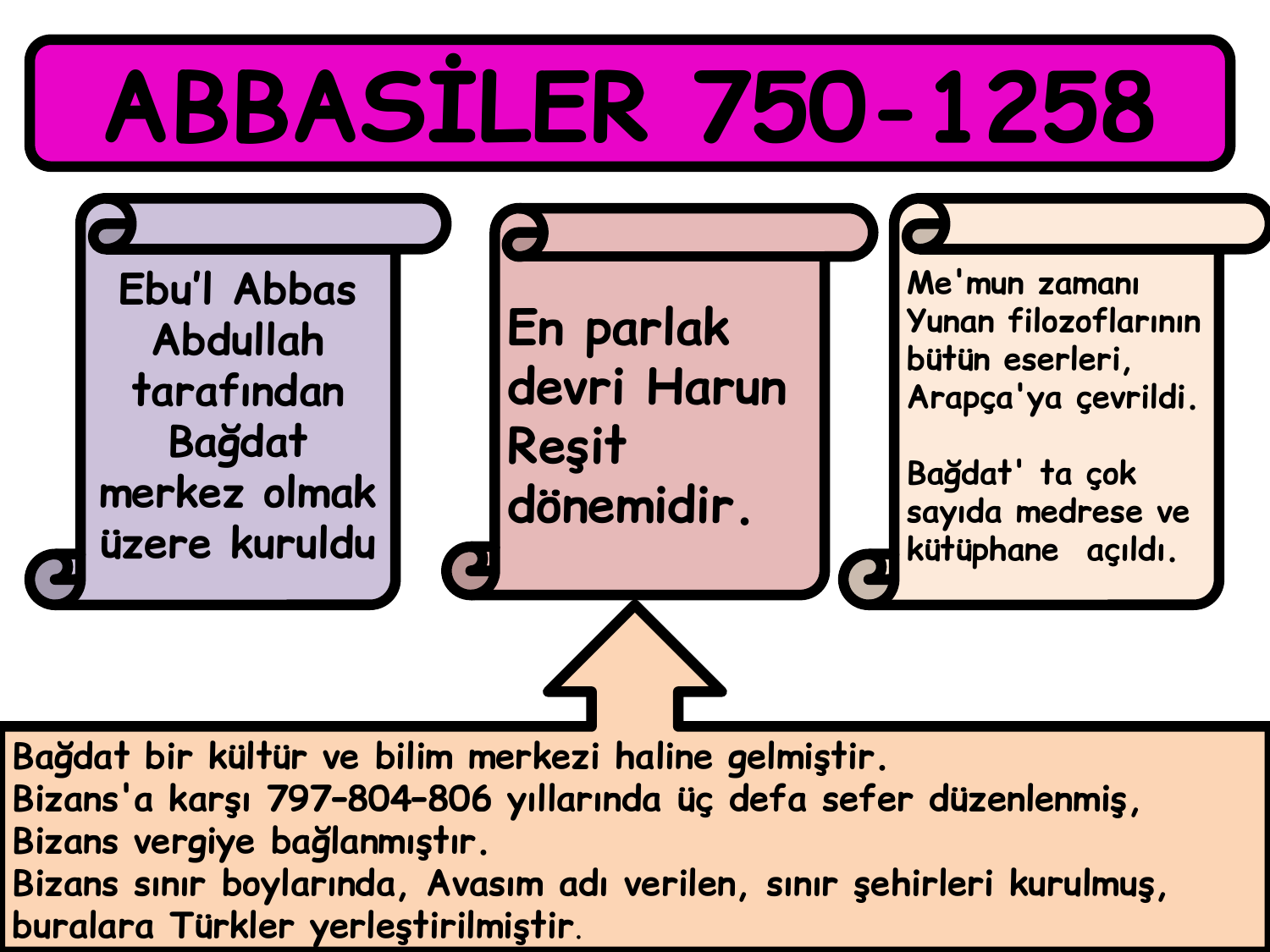

ABBASİLER 750-1258
Ebu’l Abbas Abdullah tarafından Bağdat merkez olmak üzere kuruldu

Me'mun zamanı
Yunan filozoflarının bütün eserleri, Arapça'ya çevrildi.
Bağdat' ta çok sayıda medrese ve kütüphane  açıldı.
En parlak devri Harun Reşit dönemidir.

Bağdat bir kültür ve bilim merkezi haline gelmiştir.
Bizans'a karşı 797–804–806 yıllarında üç defa sefer düzenlenmiş, Bizans vergiye bağlanmıştır.
Bizans sınır boylarında, Avasım adı verilen, sınır şehirleri kurulmuş, buralara Türkler yerleştirilmiştir.